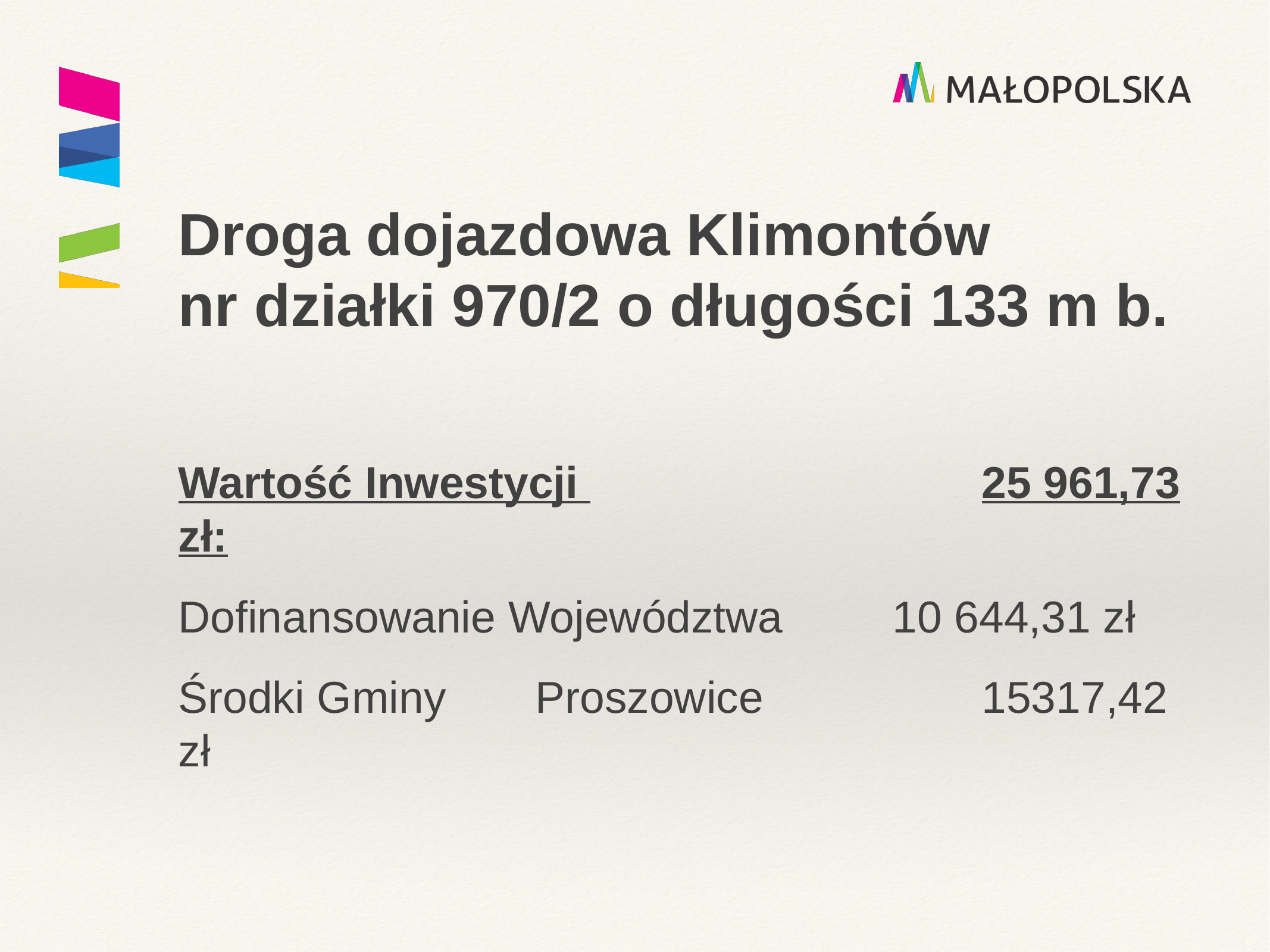

Droga dojazdowa Klimontów
nr działki 970/2 o długości 133 m b.

Wartość Inwestycji 					25 961,73 zł:
Dofinansowanie Województwa		10 644,31 zł
Środki Gminy	Proszowice			15317,42 zł